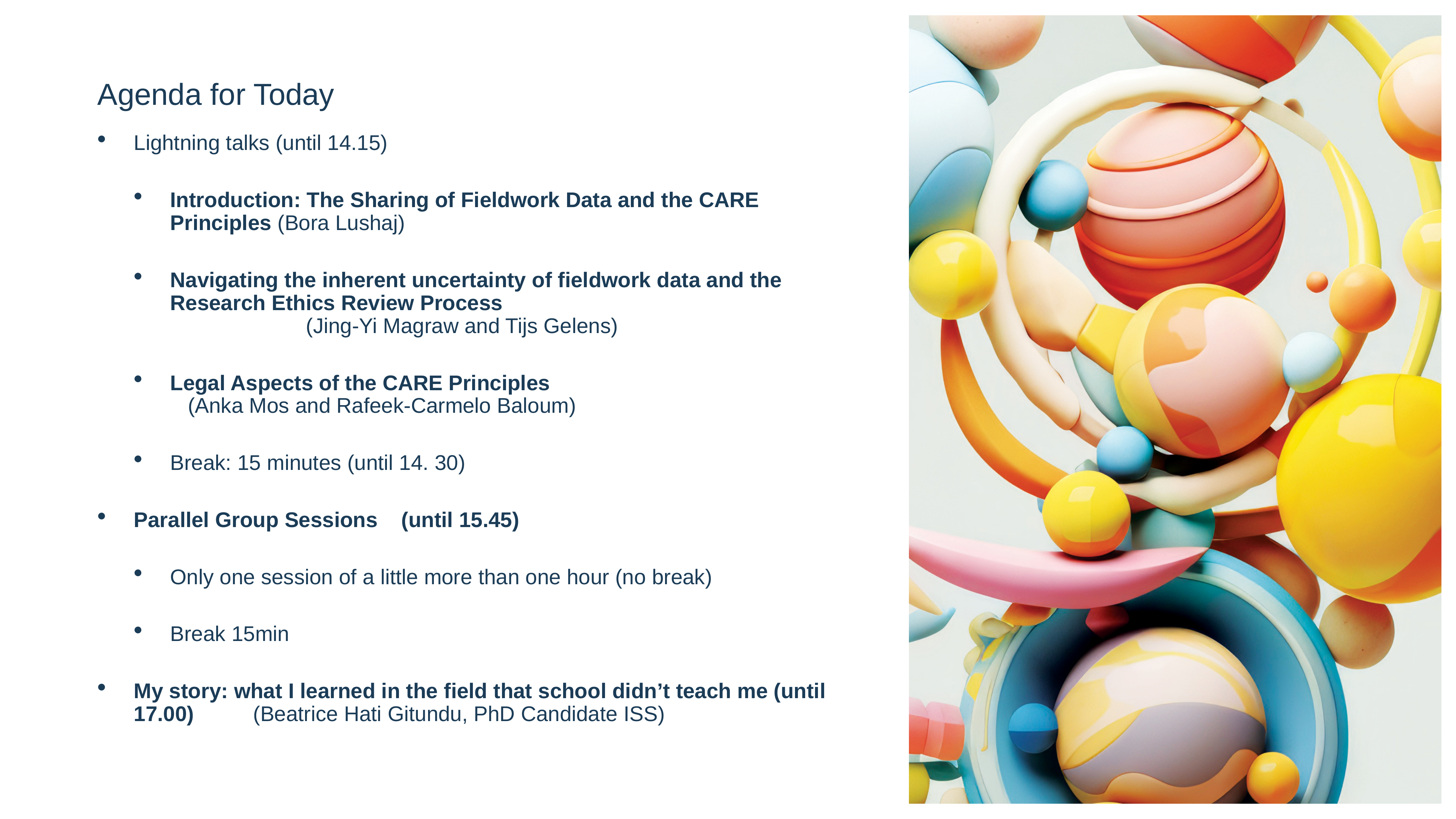

Agenda for Today
Lightning talks (until 14.15)
Introduction: The Sharing of Fieldwork Data and the CARE Principles (Bora Lushaj)
Navigating the inherent uncertainty of fieldwork data and the Research Ethics Review Process                                                                                 (Jing-Yi Magraw and Tijs Gelens)
Legal Aspects of the CARE Principles                                                     (Anka Mos and Rafeek-Carmelo Baloum)
Break: 15 minutes (until 14. 30)
Parallel Group Sessions    (until 15.45)
Only one session of a little more than one hour (no break)
Break 15min
My story: what I learned in the field that school didn’t teach me (until 17.00)          (Beatrice Hati Gitundu, PhD Candidate ISS)